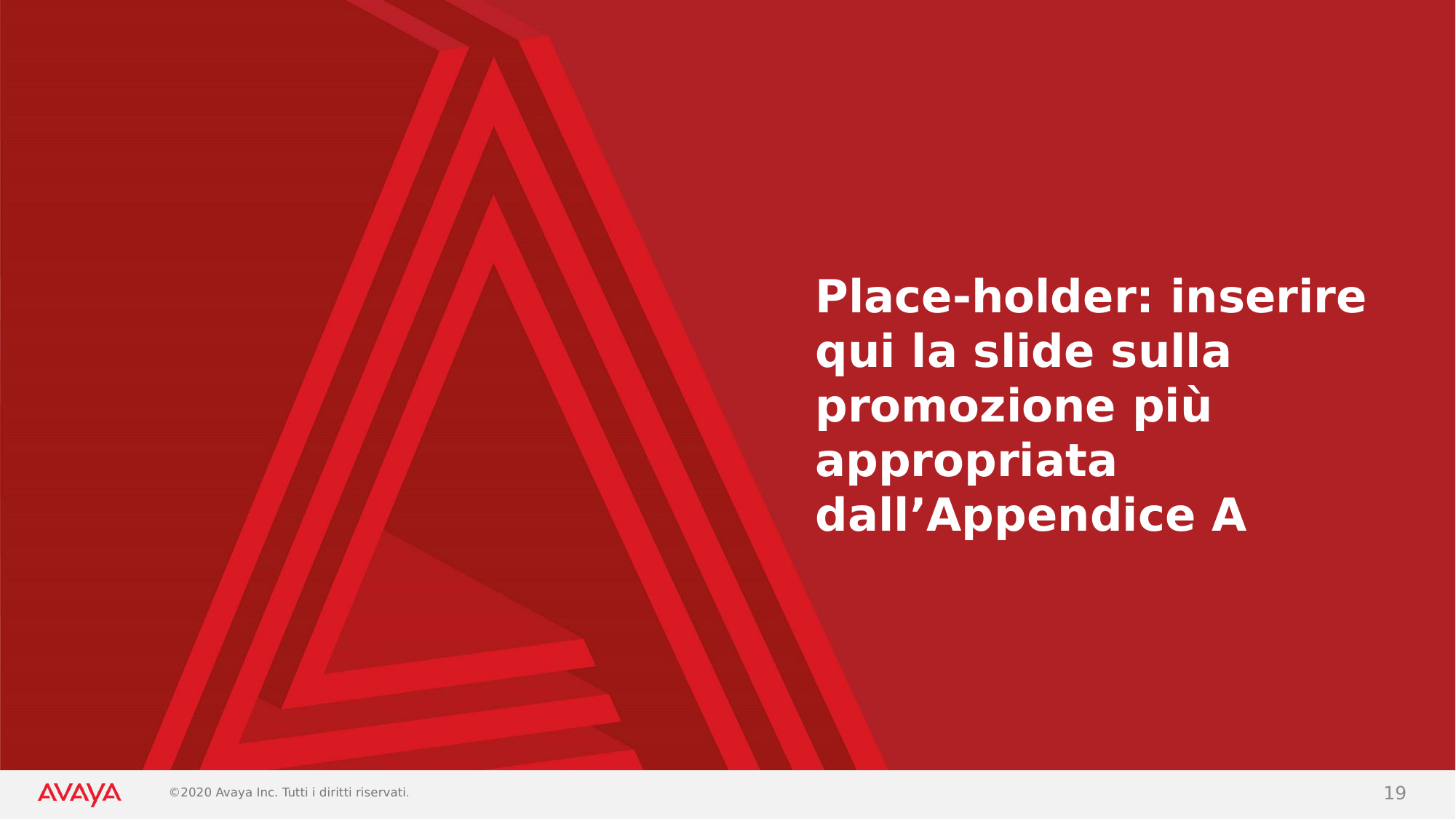

# Place-holder: inserire qui la slide sulla promozione più appropriata dall’Appendice A